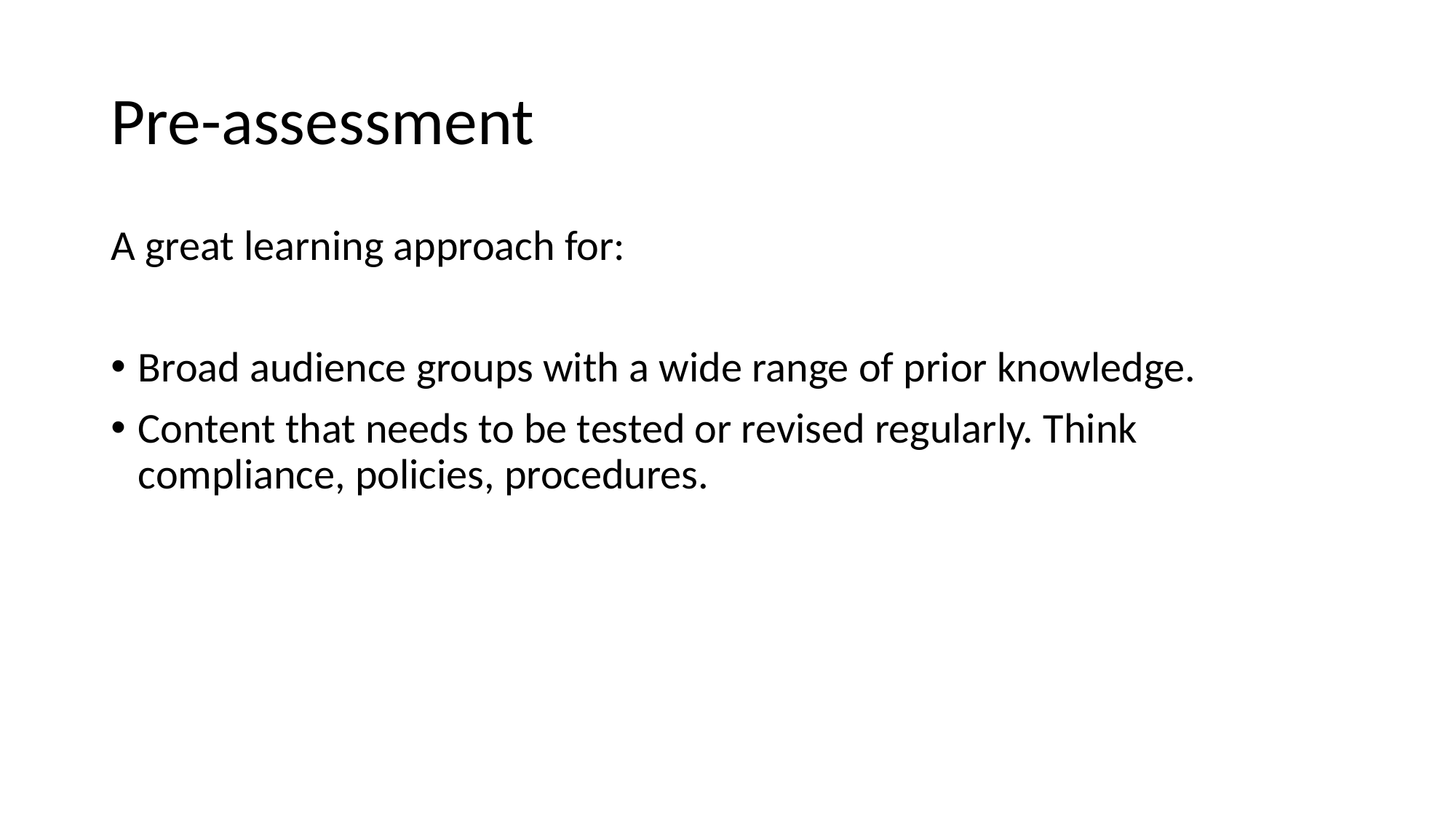

# Pre-assessment
A great learning approach for:

Broad audience groups with a wide range of prior knowledge.
Content that needs to be tested or revised regularly. Think compliance, policies, procedures.